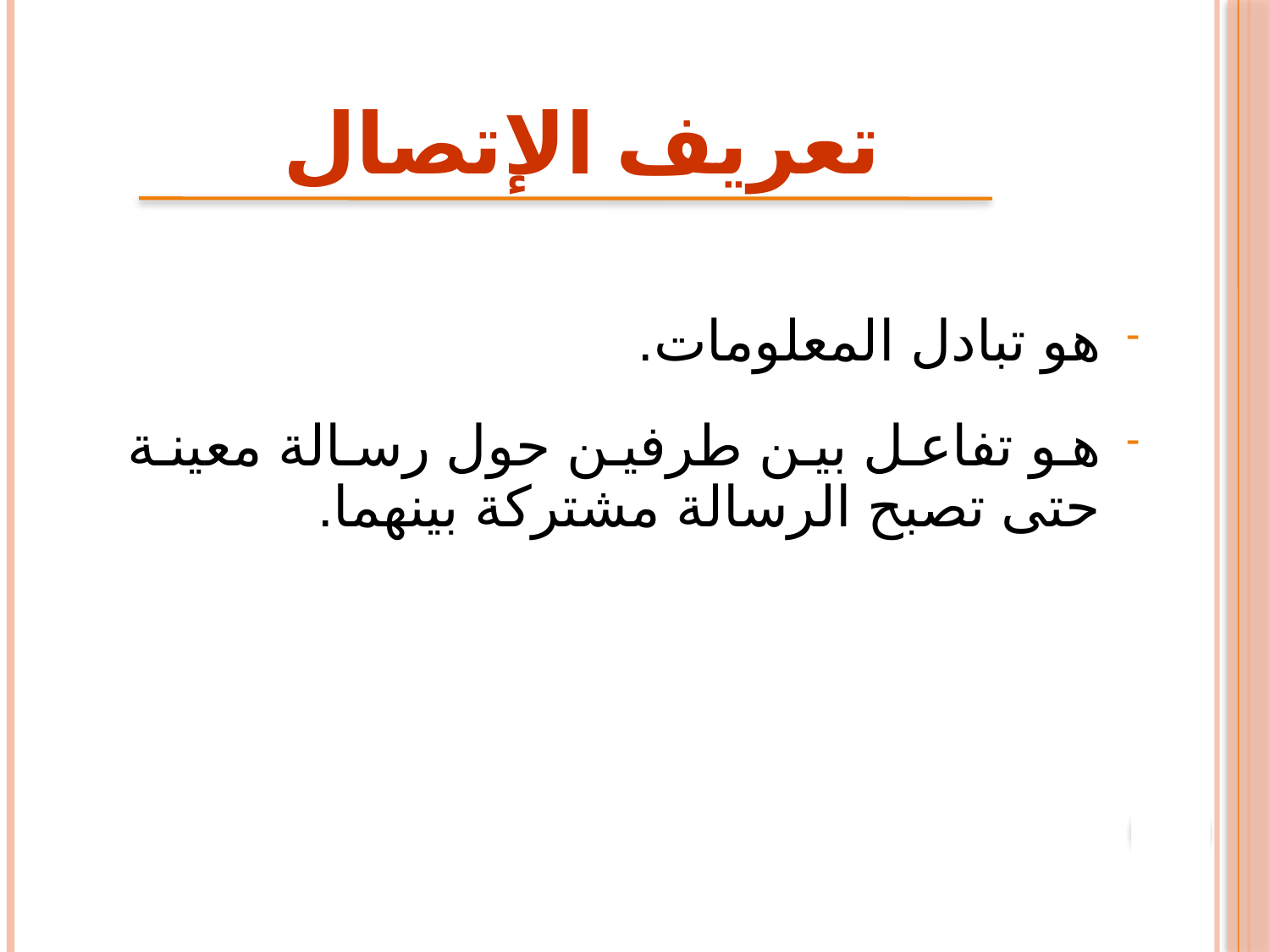

تعريف الإتصال
هو تبادل المعلومات.

هو تفاعل بين طرفين حول رسالة معينة حتى تصبح الرسالة مشتركة بينهما.

3